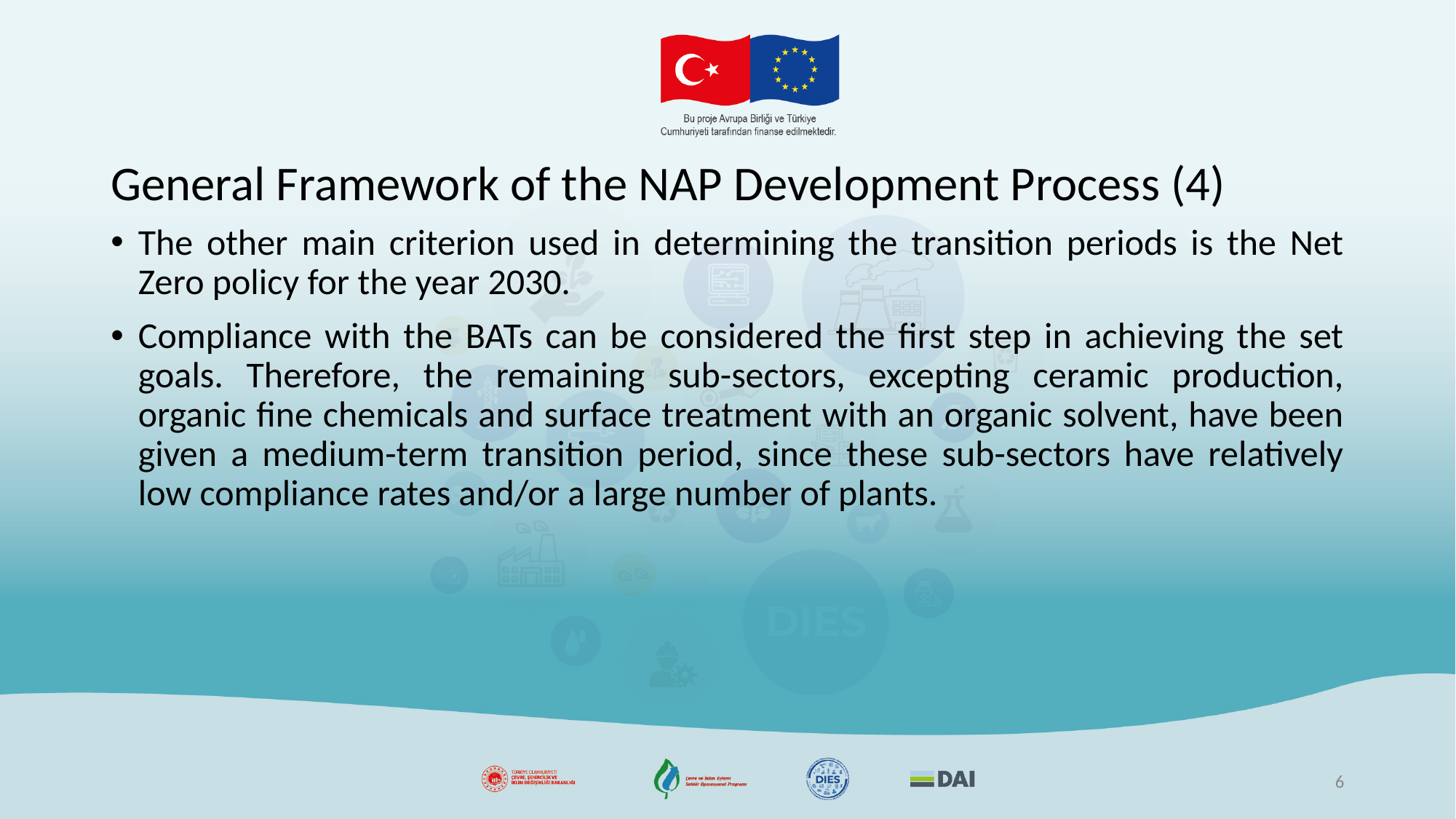

General Framework of the NAP Development Process (4)
The other main criterion used in determining the transition periods is the Net Zero policy for the year 2030.
Compliance with the BATs can be considered the first step in achieving the set goals. Therefore, the remaining sub-sectors, excepting ceramic production, organic fine chemicals and surface treatment with an organic solvent, have been given a medium-term transition period, since these sub-sectors have relatively low compliance rates and/or a large number of plants.

6